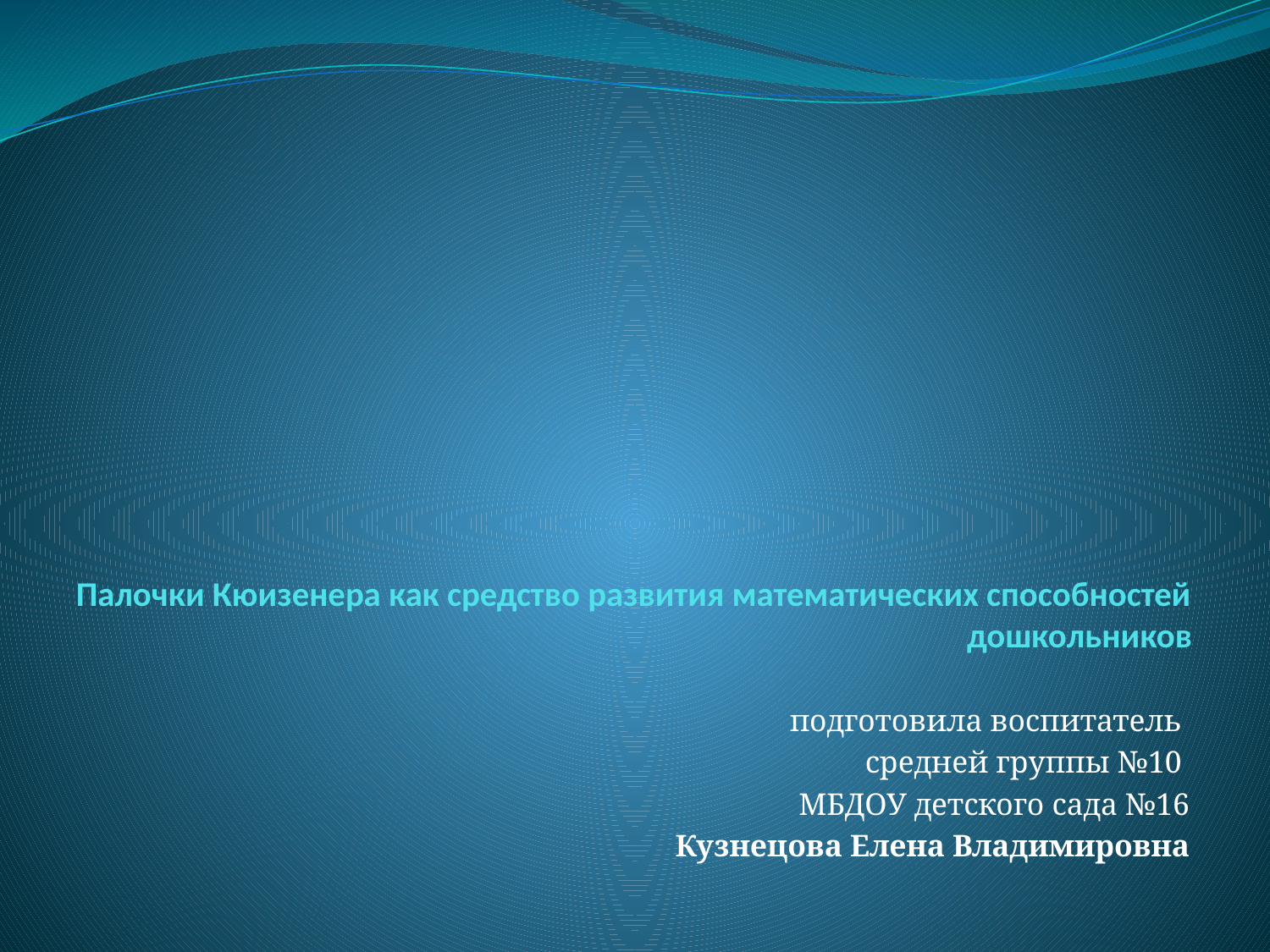

# Палочки Кюизенера как средство развития математических способностей дошкольников

 подготовила воспитатель
средней группы №10
МБДОУ детского сада №16
 Кузнецова Елена Владимировна